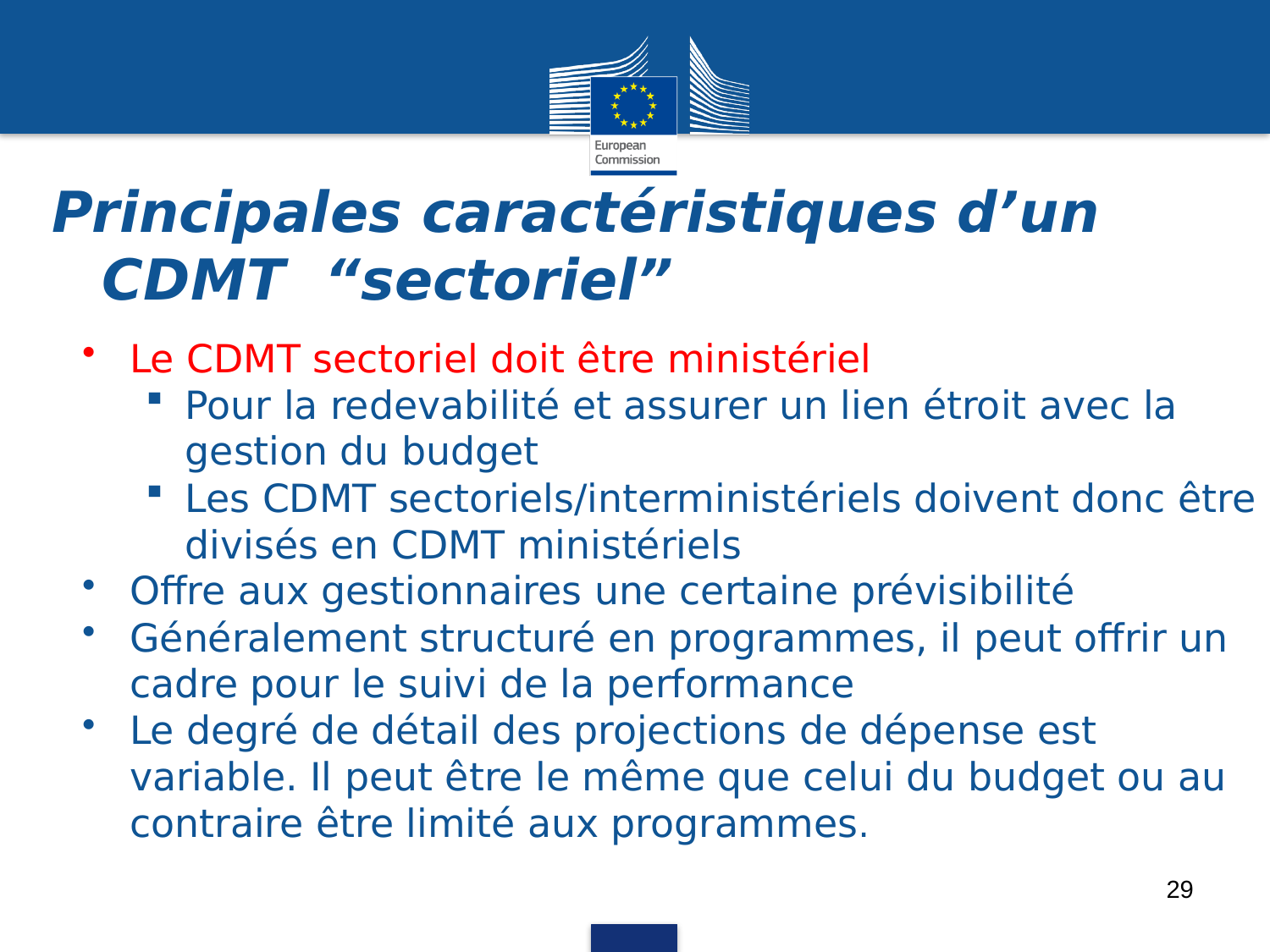

# Principales caractéristiques d’un CDMT  “sectoriel”
Le CDMT sectoriel doit être ministériel
Pour la redevabilité et assurer un lien étroit avec la gestion du budget
Les CDMT sectoriels/interministériels doivent donc être divisés en CDMT ministériels
Offre aux gestionnaires une certaine prévisibilité
Généralement structuré en programmes, il peut offrir un cadre pour le suivi de la performance
Le degré de détail des projections de dépense est variable. Il peut être le même que celui du budget ou au contraire être limité aux programmes.
29